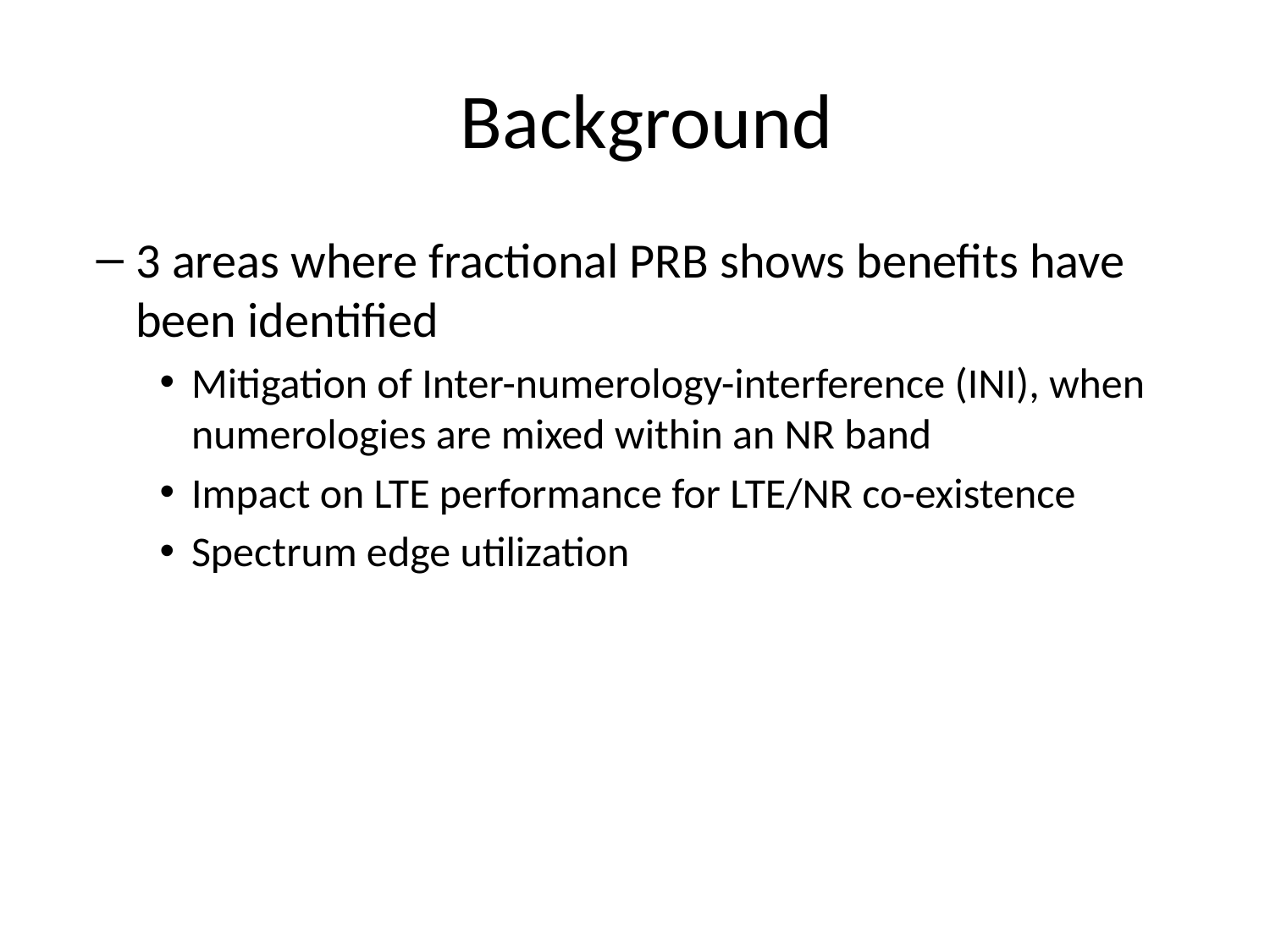

# Background
3 areas where fractional PRB shows benefits have been identified
Mitigation of Inter-numerology-interference (INI), when numerologies are mixed within an NR band
Impact on LTE performance for LTE/NR co-existence
Spectrum edge utilization